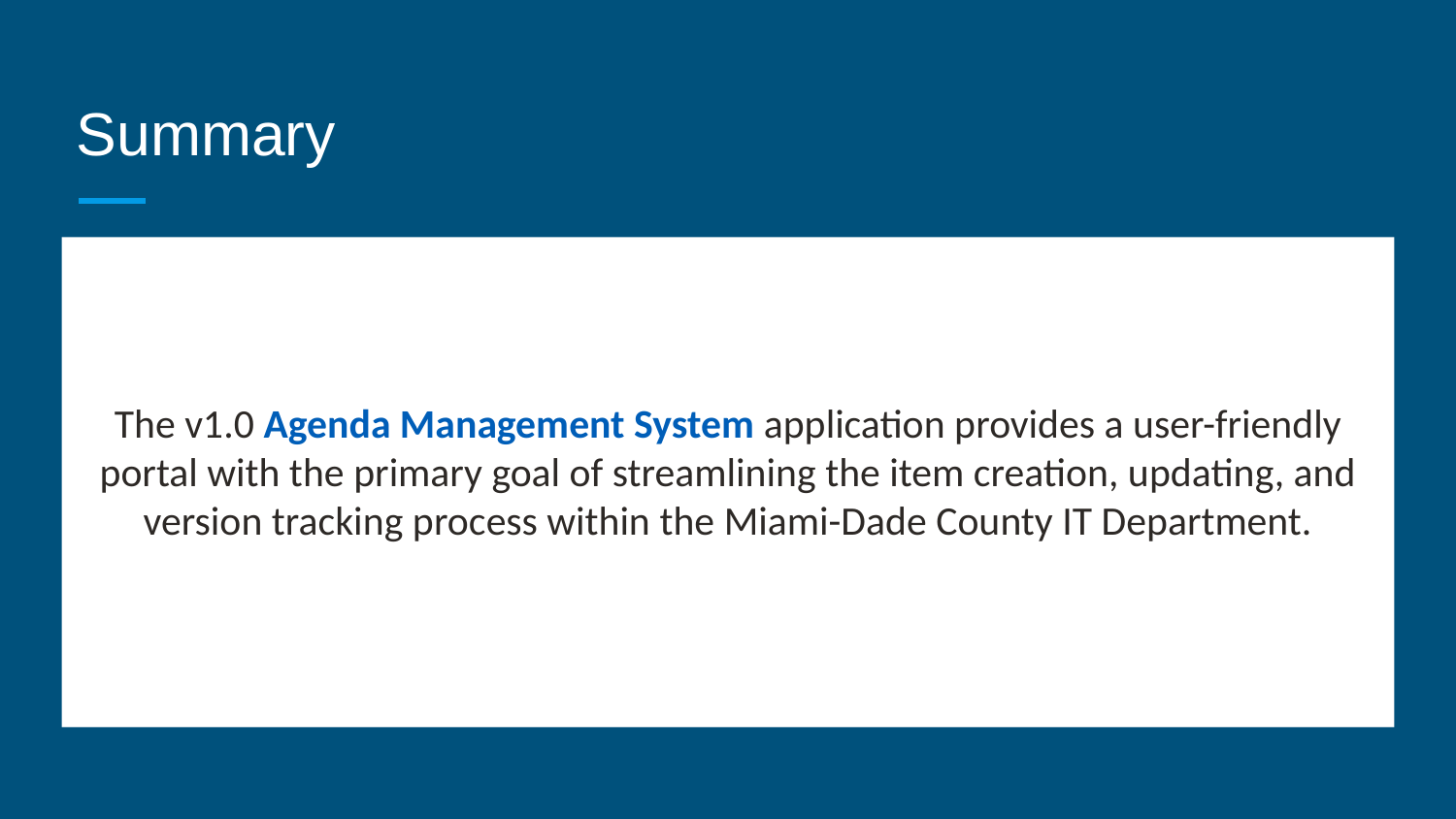

# Summary

The v1.0 Agenda Management System application provides a user-friendly portal with the primary goal of streamlining the item creation, updating, and version tracking process within the Miami-Dade County IT Department.